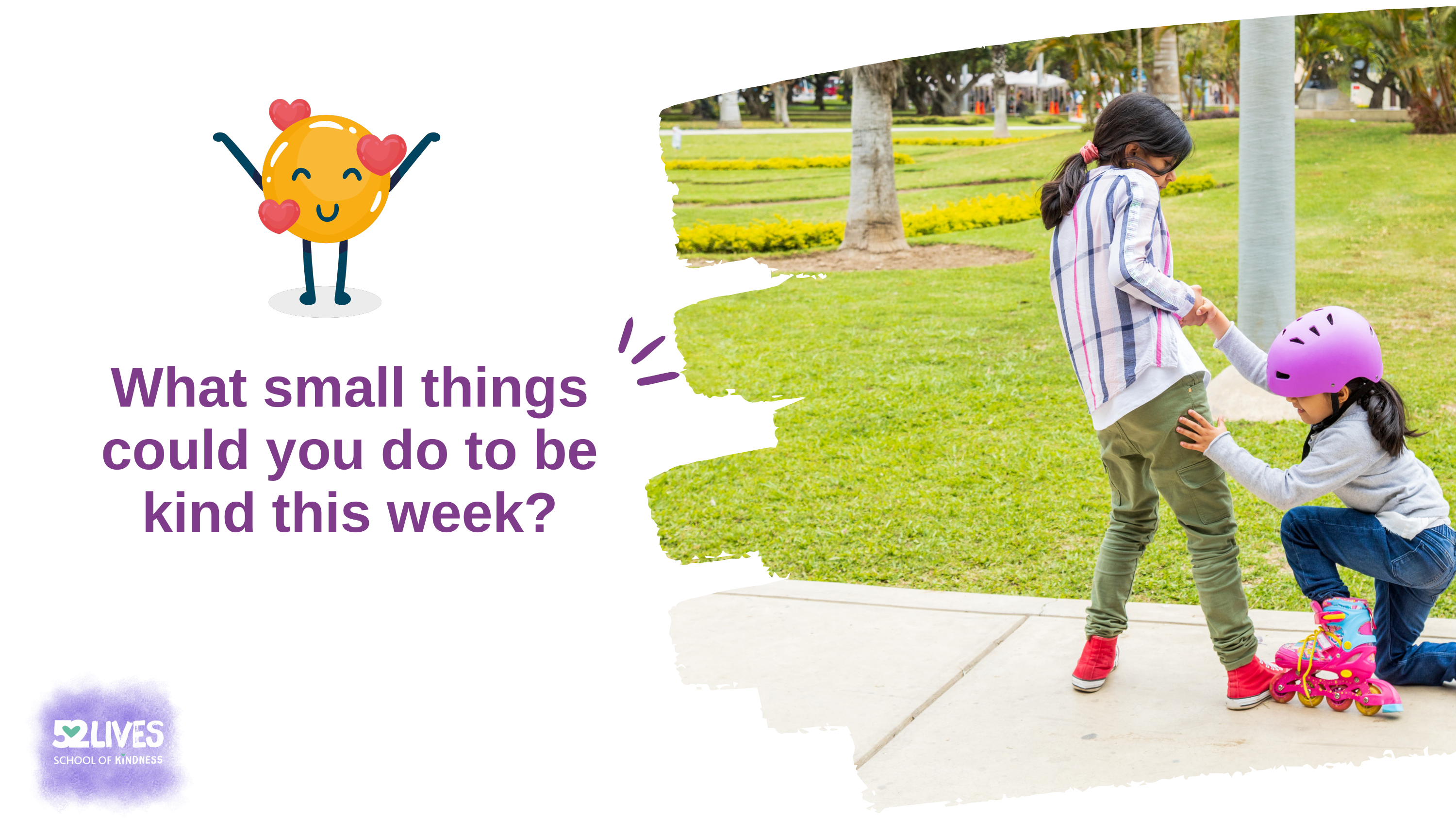

What small things could you do to be kind this week?